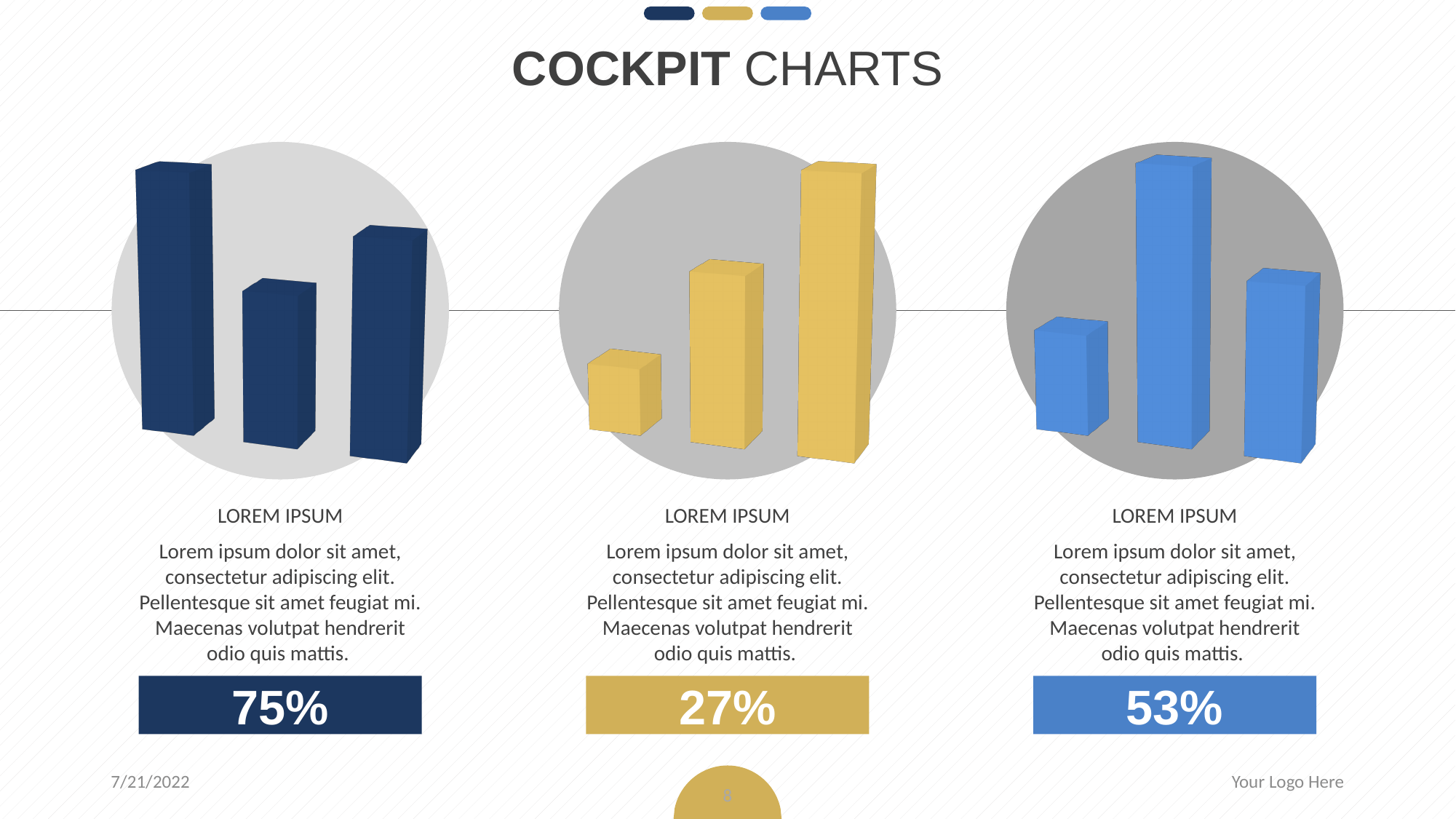

# Cockpit charts

[unsupported chart]

[unsupported chart]

[unsupported chart]

LOREM IPSUM
LOREM IPSUM
LOREM IPSUM
Lorem ipsum dolor sit amet, consectetur adipiscing elit. Pellentesque sit amet feugiat mi. Maecenas volutpat hendrerit odio quis mattis.
Lorem ipsum dolor sit amet, consectetur adipiscing elit. Pellentesque sit amet feugiat mi. Maecenas volutpat hendrerit odio quis mattis.
Lorem ipsum dolor sit amet, consectetur adipiscing elit. Pellentesque sit amet feugiat mi. Maecenas volutpat hendrerit odio quis mattis.
75%
27%
53%
7/21/2022
Your Logo Here
8